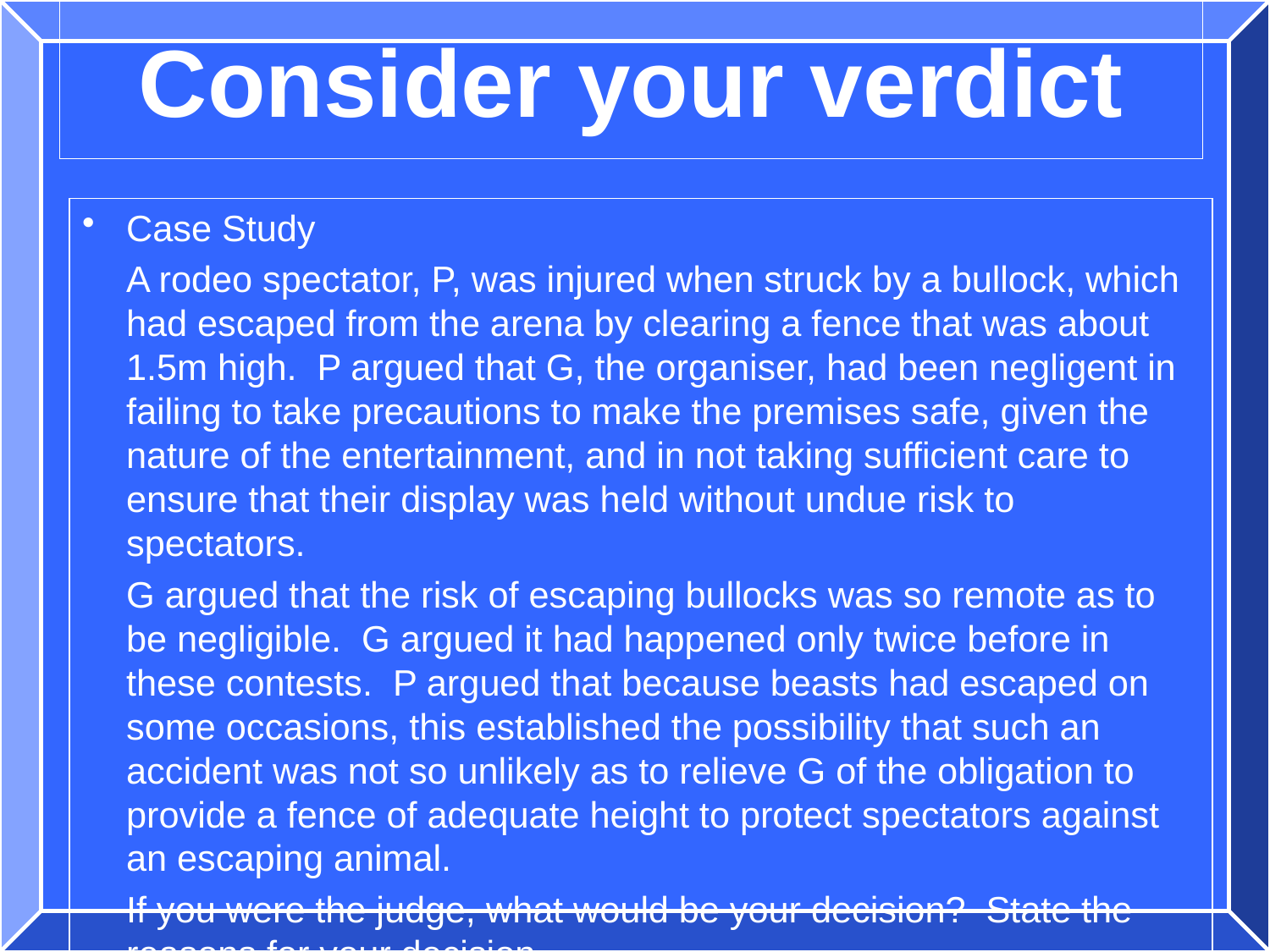

# Consider your verdict
Case Study
	A rodeo spectator, P, was injured when struck by a bullock, which had escaped from the arena by clearing a fence that was about 1.5m high.  P argued that G, the organiser, had been negligent in failing to take precautions to make the premises safe, given the nature of the entertainment, and in not taking sufficient care to ensure that their display was held without undue risk to spectators.
	G argued that the risk of escaping bullocks was so remote as to be negligible.  G argued it had happened only twice before in these contests.  P argued that because beasts had escaped on some occasions, this established the possibility that such an accident was not so unlikely as to relieve G of the obligation to provide a fence of adequate height to protect spectators against an escaping animal.
	If you were the judge, what would be your decision?  State the reasons for your decision.